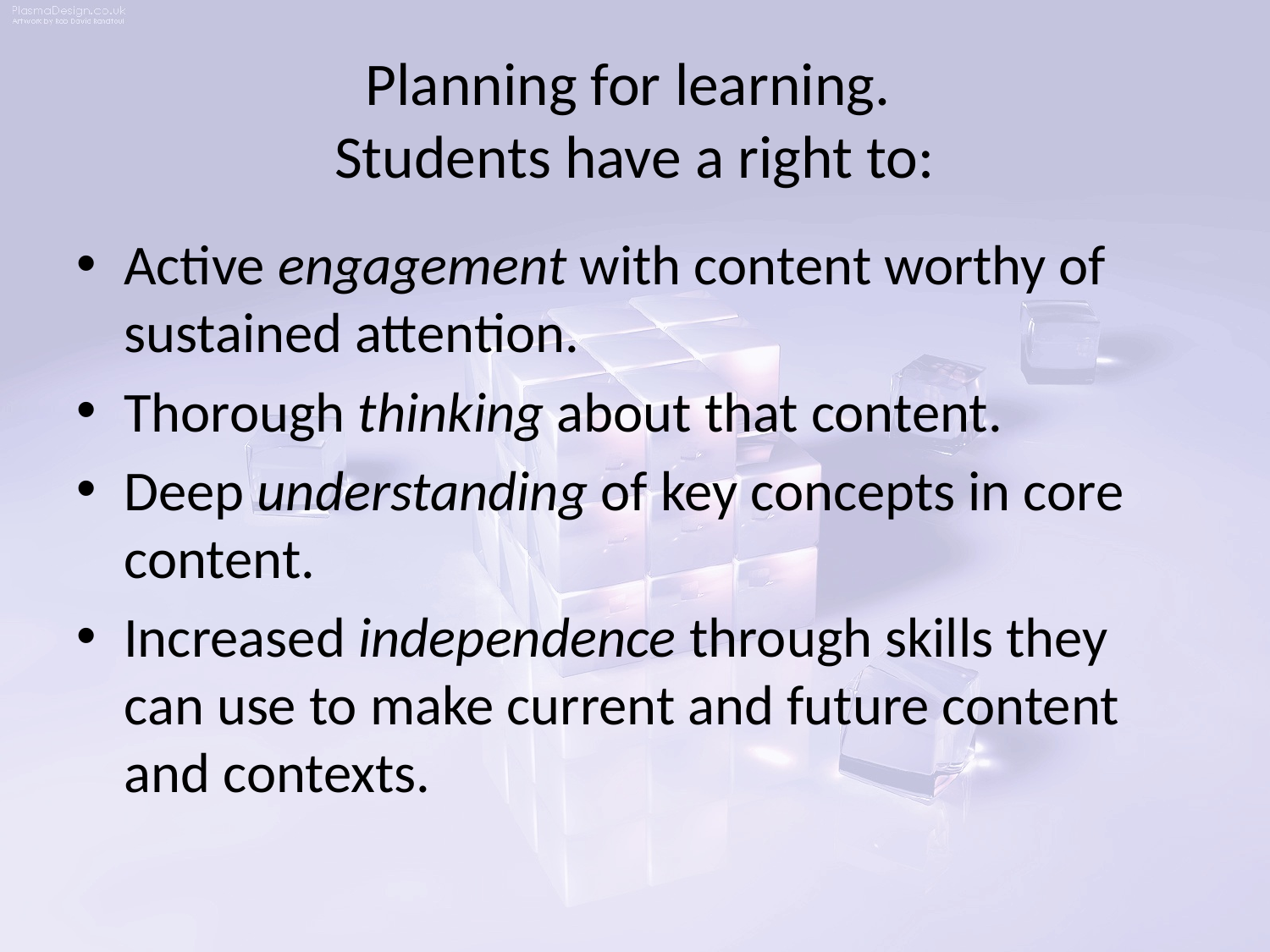

# Planning for learning. Students have a right to:
Active engagement with content worthy of sustained attention.
Thorough thinking about that content.
Deep understanding of key concepts in core content.
Increased independence through skills they can use to make current and future content and contexts.